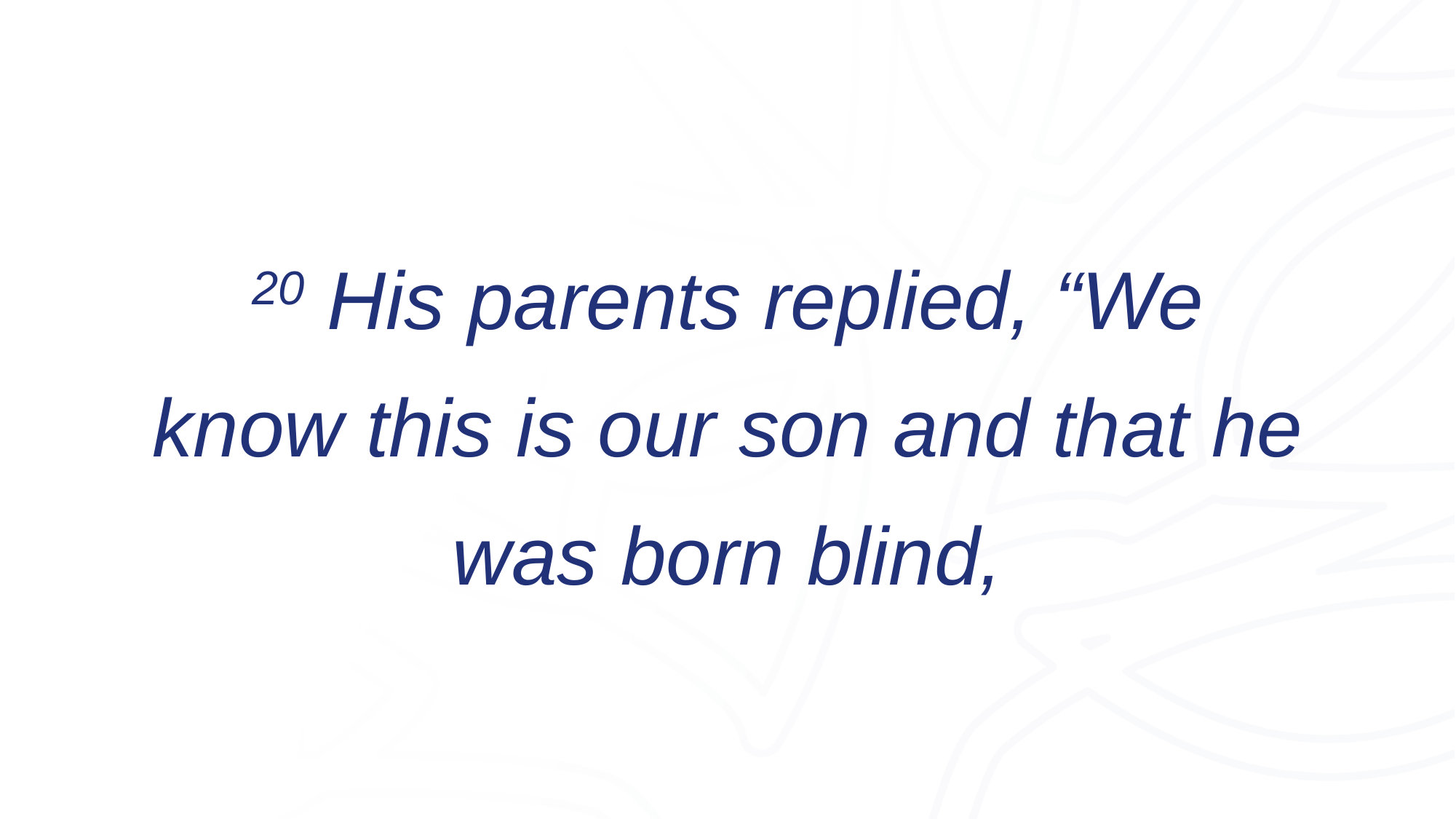

# 20 His parents replied, “We know this is our son and that he was born blind,